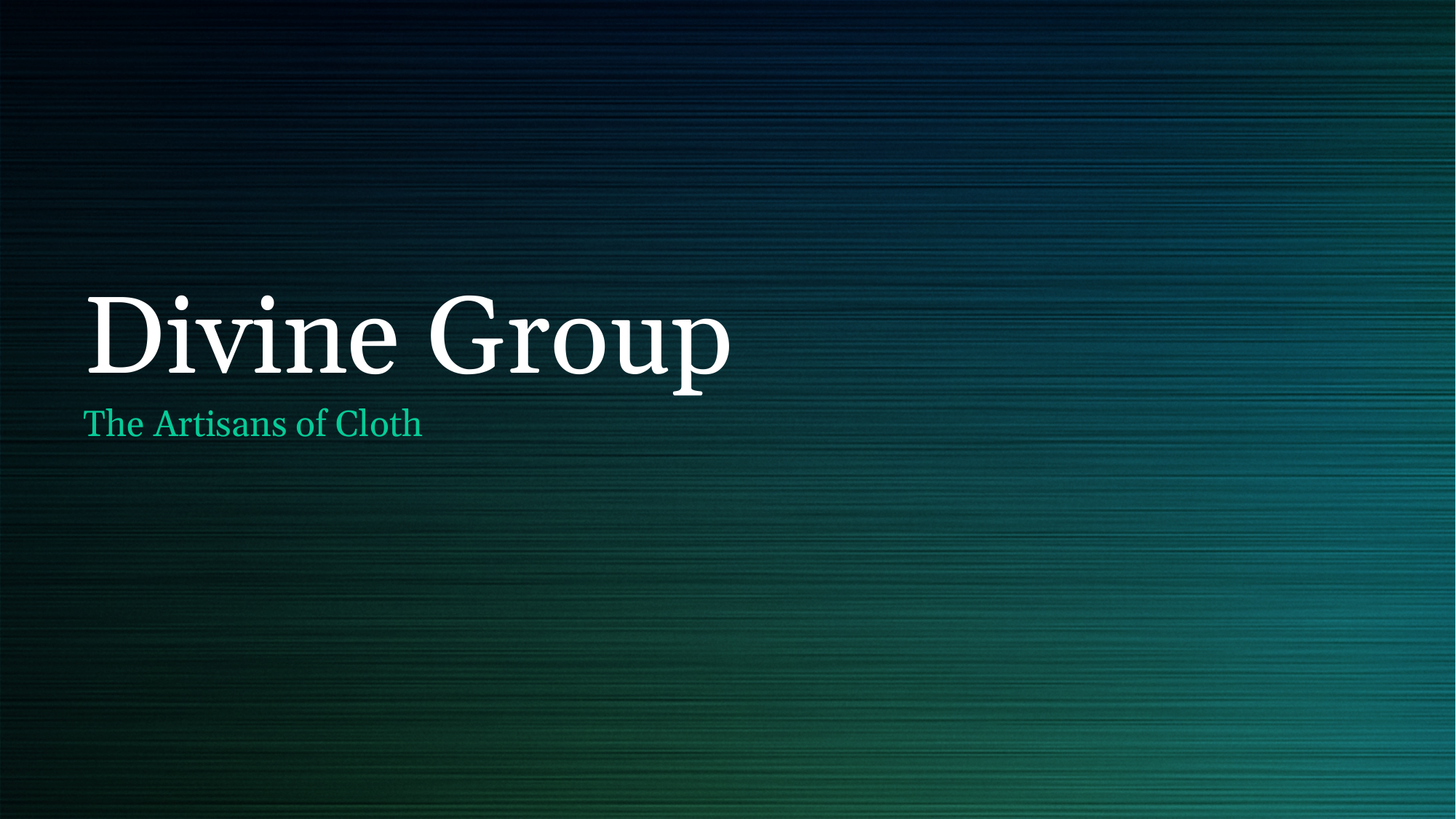

# Divine Group
The Artisans of Cloth